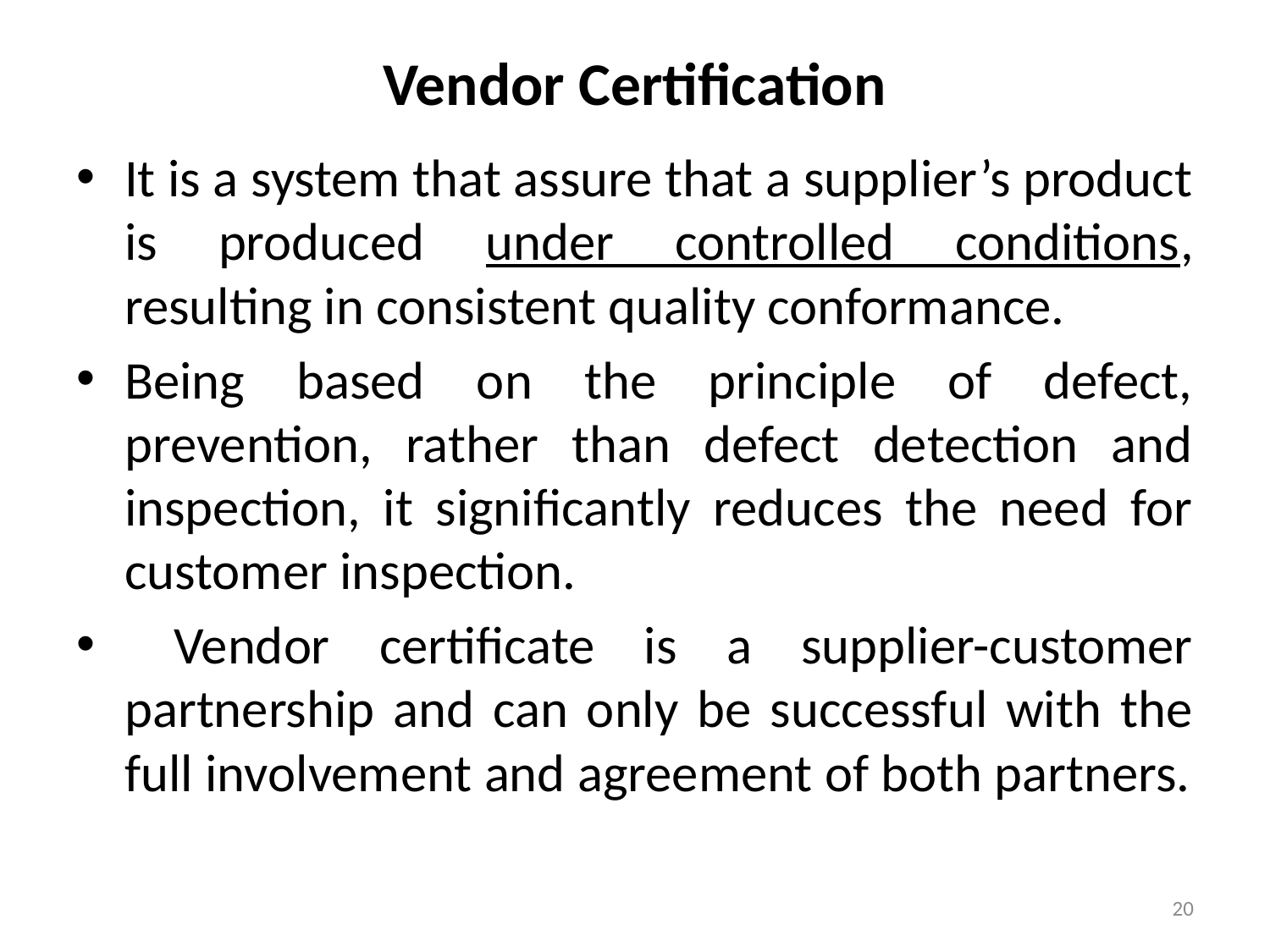

# Vendor Certification
It is a system that assure that a supplier’s product is produced under controlled conditions, resulting in consistent quality conformance.
Being based on the principle of defect, prevention, rather than defect detection and inspection, it significantly reduces the need for customer inspection.
 Vendor certificate is a supplier-customer partnership and can only be successful with the full involvement and agreement of both partners.

20